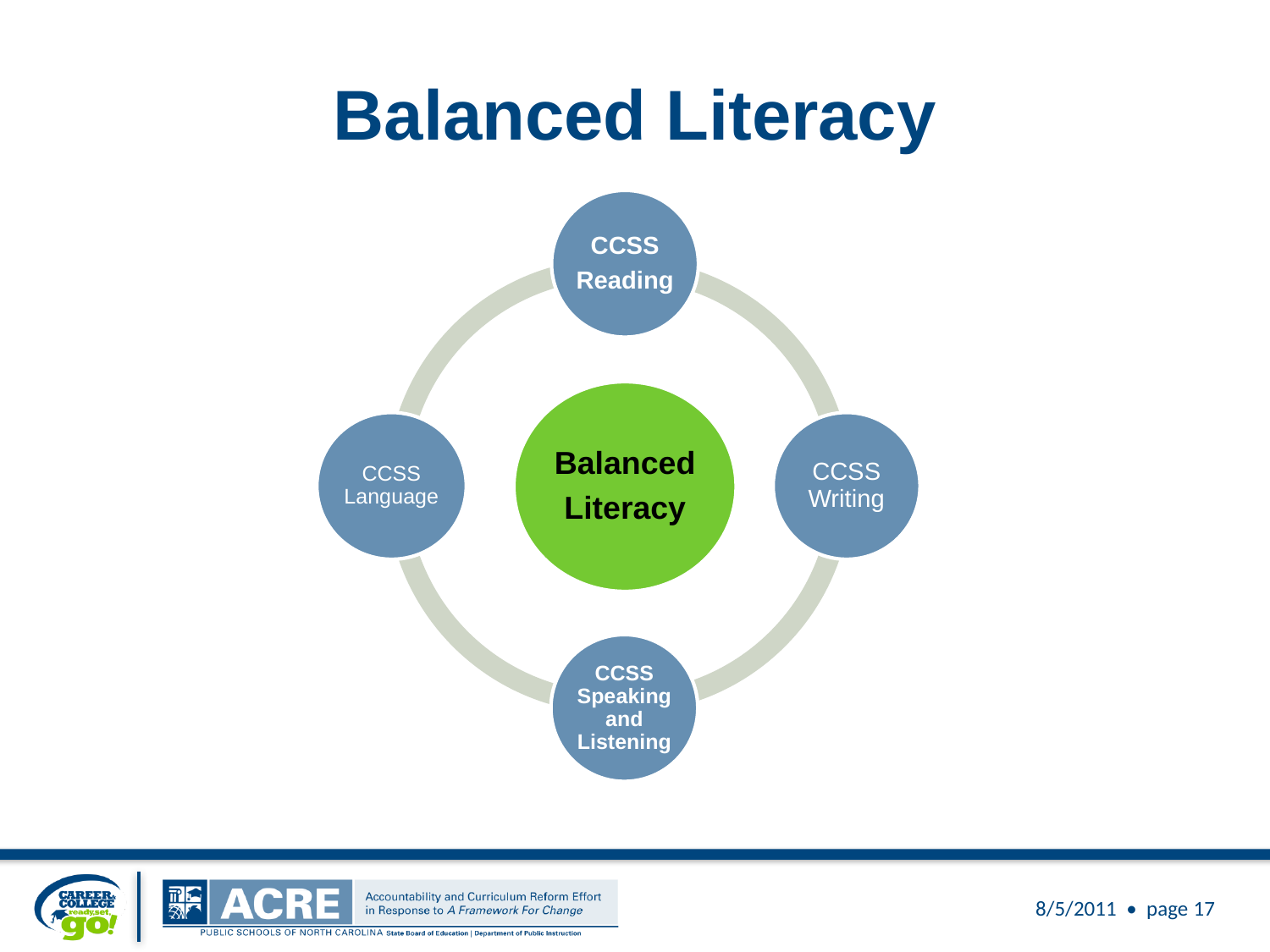

# Balanced Literacy
Balanced
Literacy
CCSS
Reading
CCSS Writing
CCSS Speaking and Listening
CCSS Language
8/5/2011  •  page 17